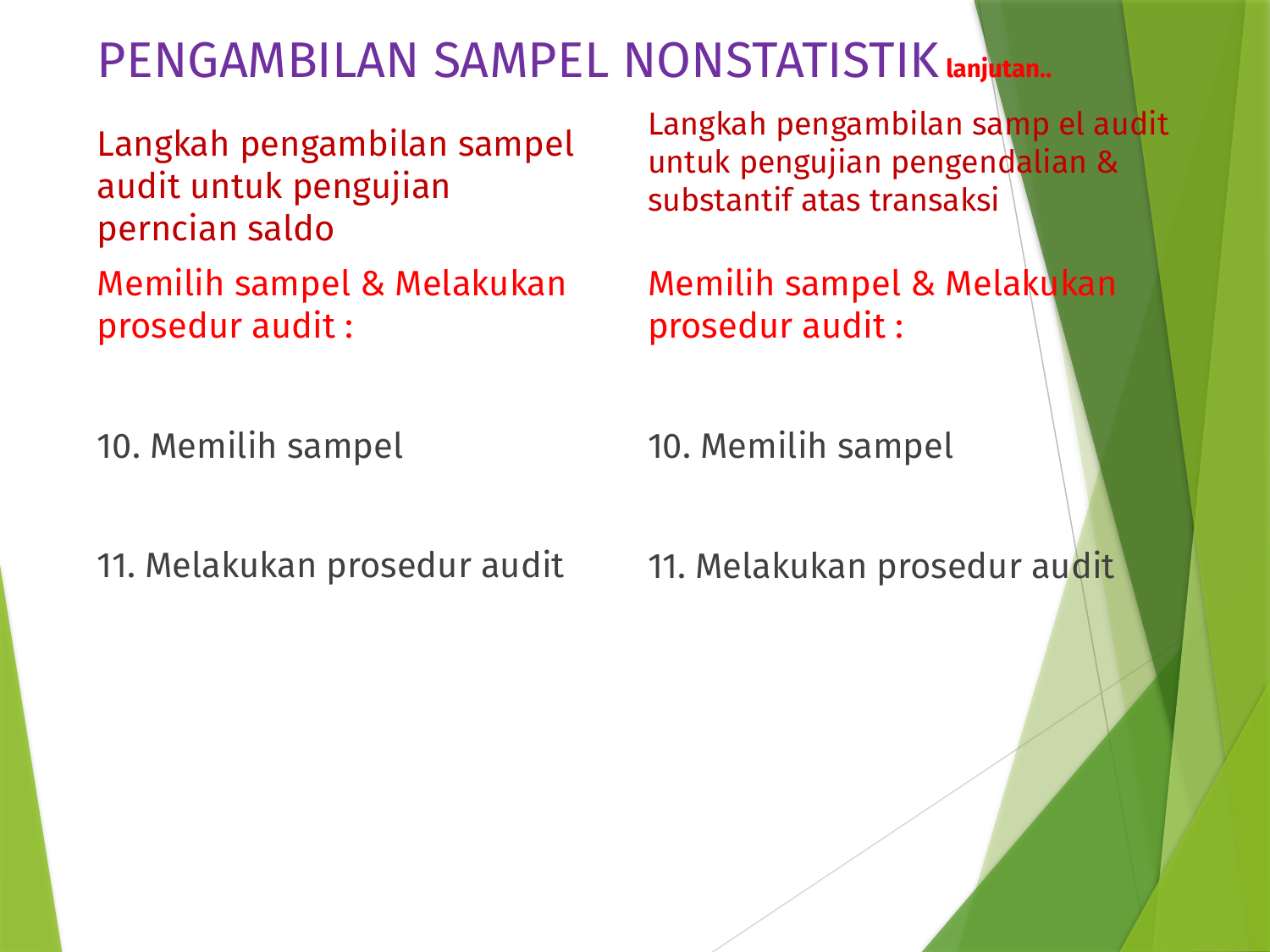

# PENGAMBILAN SAMPEL NONSTATISTIK lanjutan..
Langkah pengambilan sampel audit untuk pengujian perncian saldo

Langkah pengambilan samp el audit untuk pengujian pengendalian & substantif atas transaksi

Memilih sampel & Melakukan prosedur audit :

10. Memilih sampel

11. Melakukan prosedur audit
Memilih sampel & Melakukan prosedur audit :

10. Memilih sampel

11. Melakukan prosedur audit